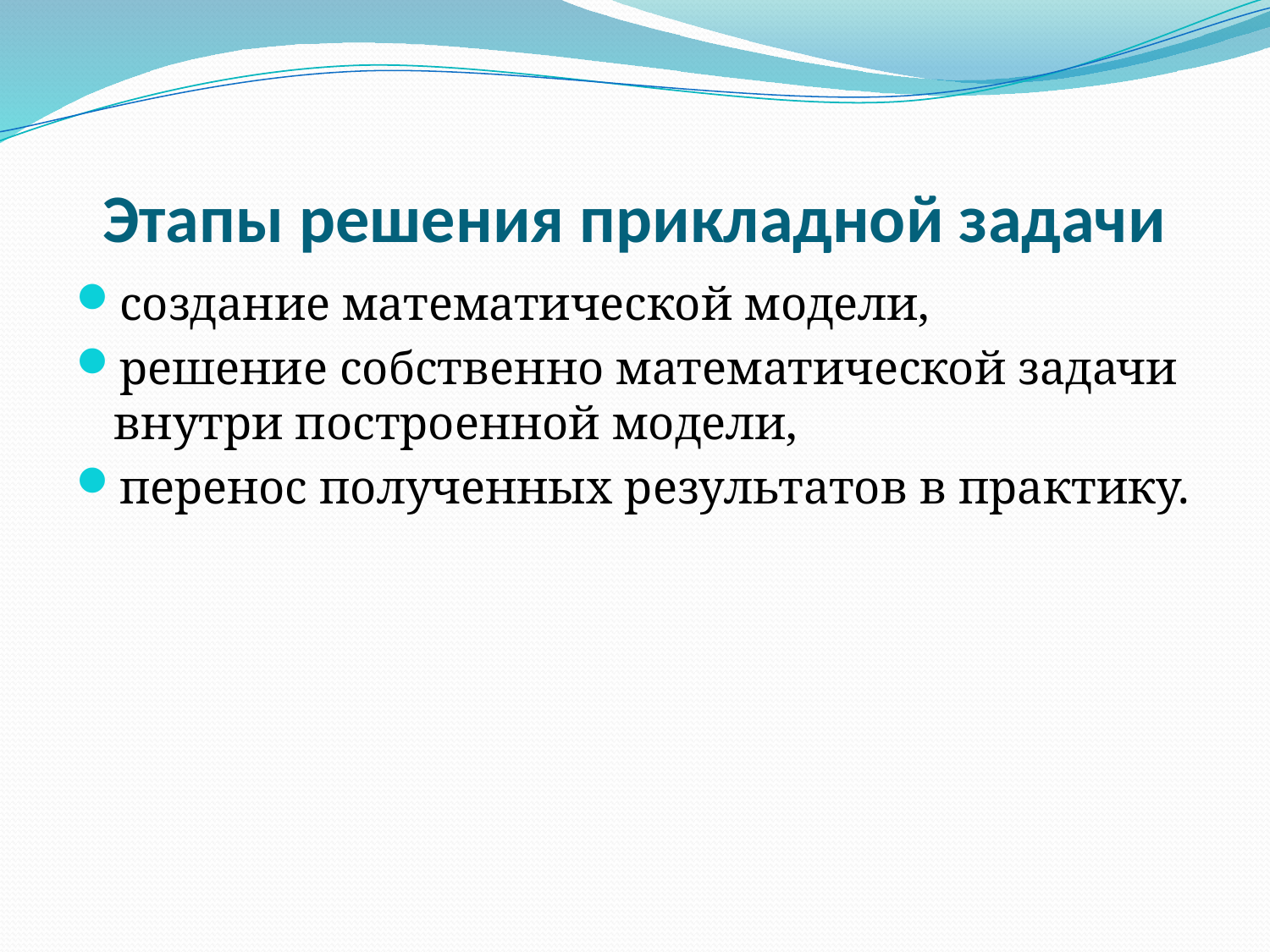

# Этапы решения прикладной задачи
создание математической модели,
решение собственно математической задачи внутри построенной модели,
перенос полученных результатов в практику.